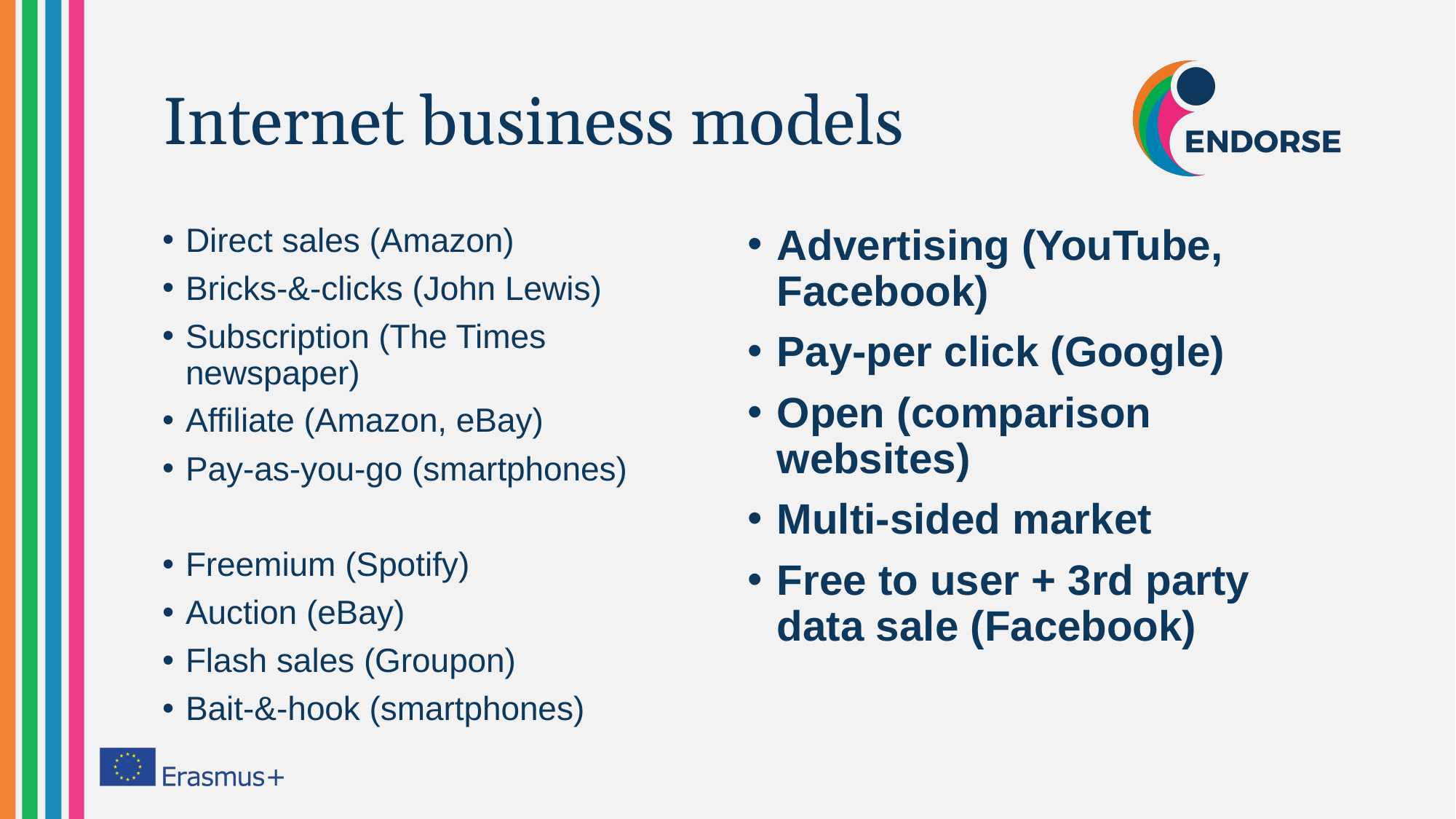

# Internet business models
Direct sales (Amazon)
Bricks-&-clicks (John Lewis)
Subscription (The Times newspaper)
Affiliate (Amazon, eBay)
Pay-as-you-go (smartphones)

Freemium (Spotify)
Auction (eBay)
Flash sales (Groupon)
Bait-&-hook (smartphones)

Advertising (YouTube, Facebook)
Pay-per click (Google)
Open (comparison websites)
Multi-sided market
Free to user + 3rd party data sale (Facebook)